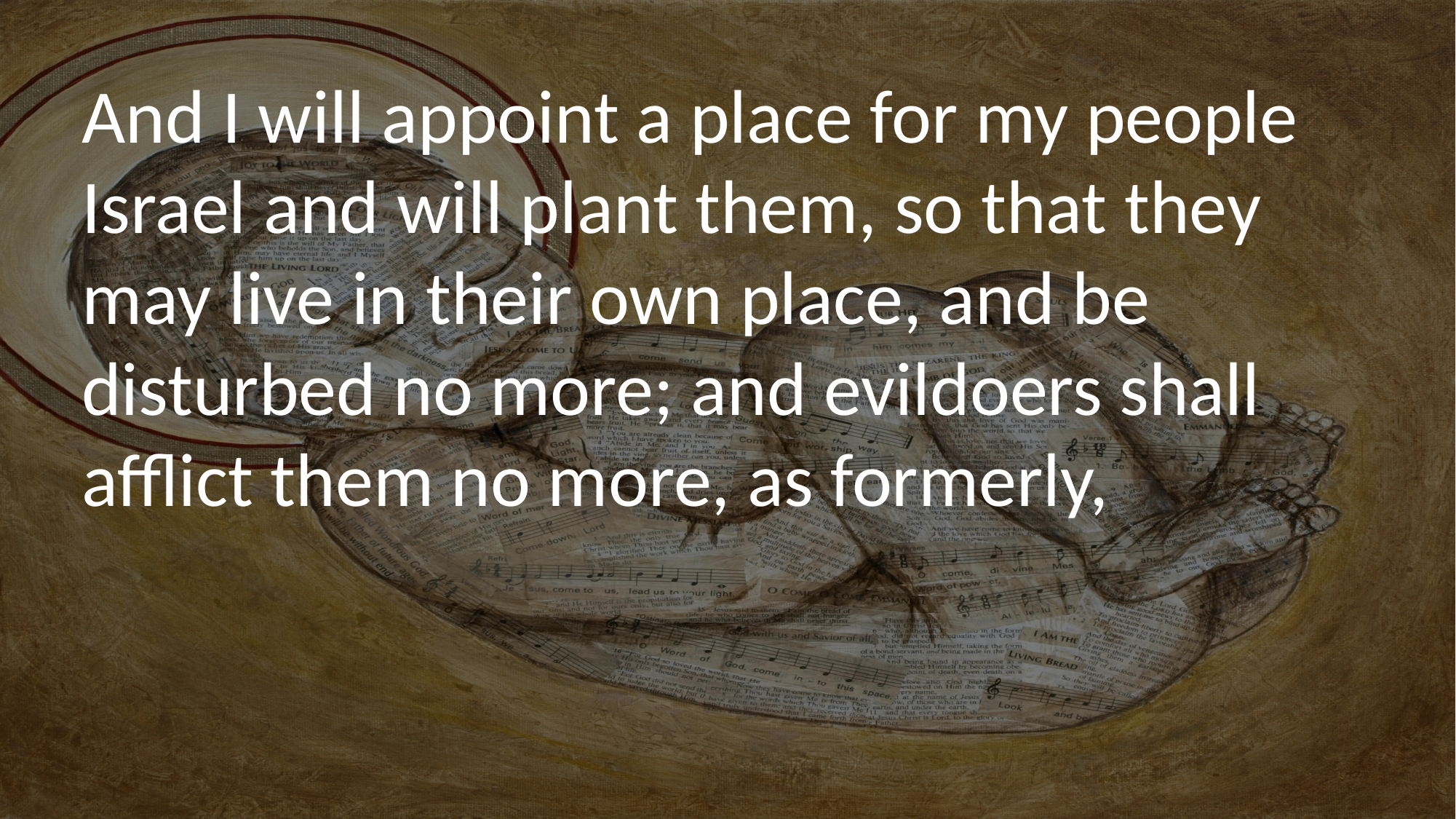

And I will appoint a place for my people Israel and will plant them, so that they may live in their own place, and be disturbed no more; and evildoers shall afflict them no more, as formerly,